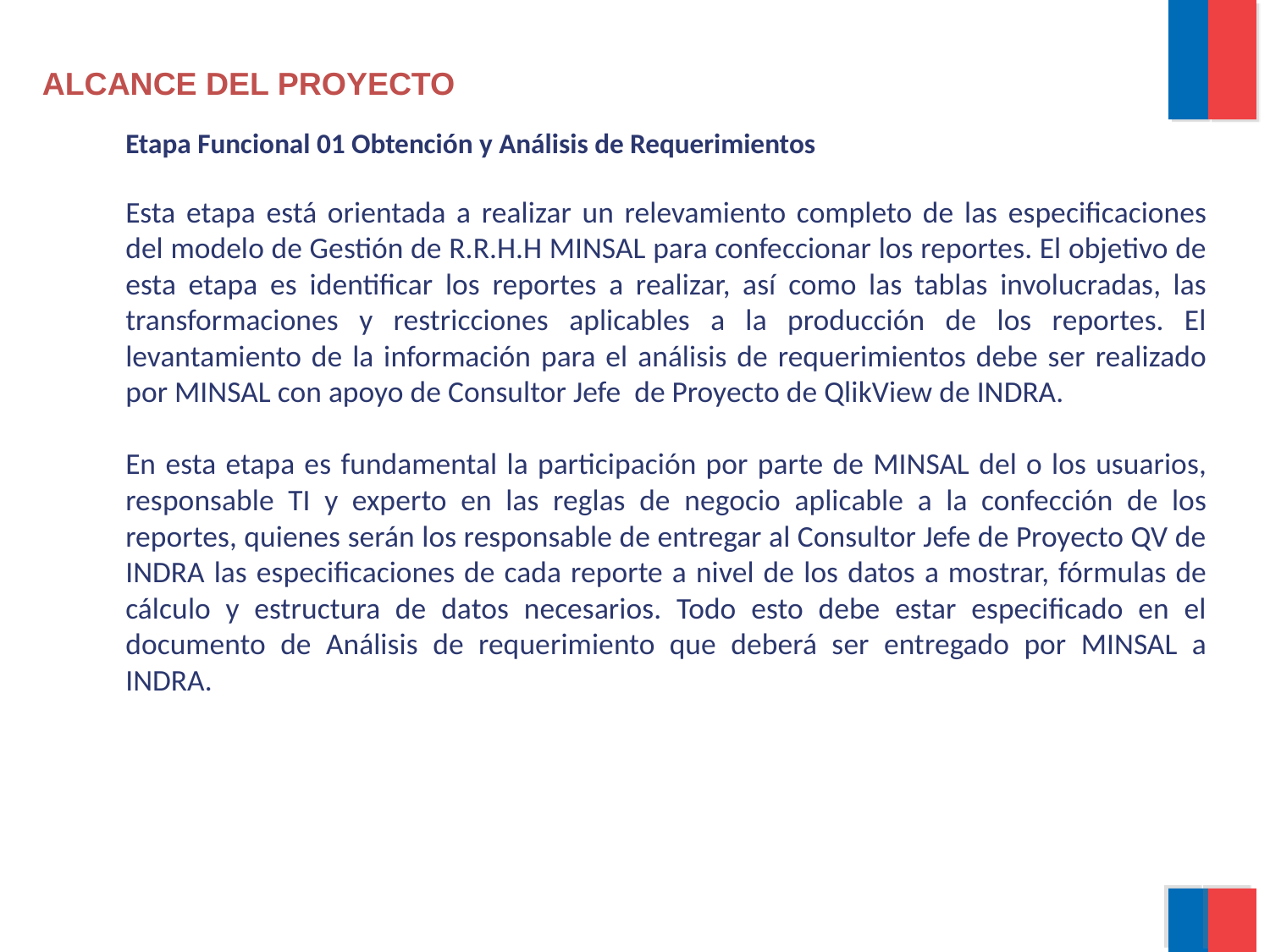

ALCANCE DEL PROYECTO
Etapa Funcional 01 Obtención y Análisis de Requerimientos

Esta etapa está orientada a realizar un relevamiento completo de las especificaciones del modelo de Gestión de R.R.H.H MINSAL para confeccionar los reportes. El objetivo de esta etapa es identificar los reportes a realizar, así como las tablas involucradas, las transformaciones y restricciones aplicables a la producción de los reportes. El levantamiento de la información para el análisis de requerimientos debe ser realizado por MINSAL con apoyo de Consultor Jefe  de Proyecto de QlikView de INDRA.

En esta etapa es fundamental la participación por parte de MINSAL del o los usuarios, responsable TI y experto en las reglas de negocio aplicable a la confección de los reportes, quienes serán los responsable de entregar al Consultor Jefe de Proyecto QV de INDRA las especificaciones de cada reporte a nivel de los datos a mostrar, fórmulas de cálculo y estructura de datos necesarios. Todo esto debe estar especificado en el documento de Análisis de requerimiento que deberá ser entregado por MINSAL a INDRA.